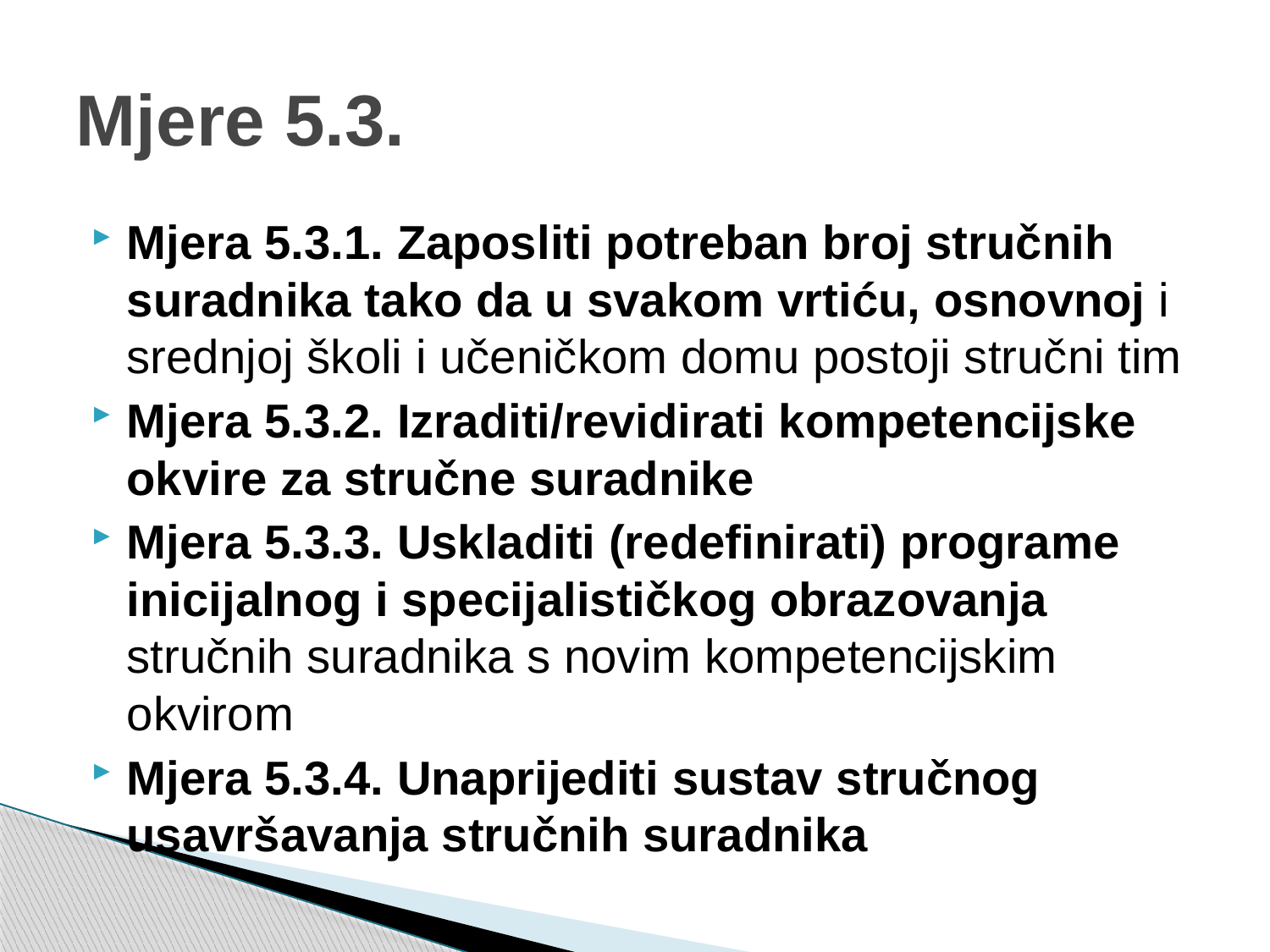

# Mjere 5.3.
Mjera 5.3.1. Zaposliti potreban broj stručnih suradnika tako da u svakom vrtiću, osnovnoj i srednjoj školi i učeničkom domu postoji stručni tim
Mjera 5.3.2. Izraditi/revidirati kompetencijske okvire za stručne suradnike
Mjera 5.3.3. Uskladiti (redefinirati) programe inicijalnog i specijalističkog obrazovanja stručnih suradnika s novim kompetencijskim okvirom
Mjera 5.3.4. Unaprijediti sustav stručnog usavršavanja stručnih suradnika